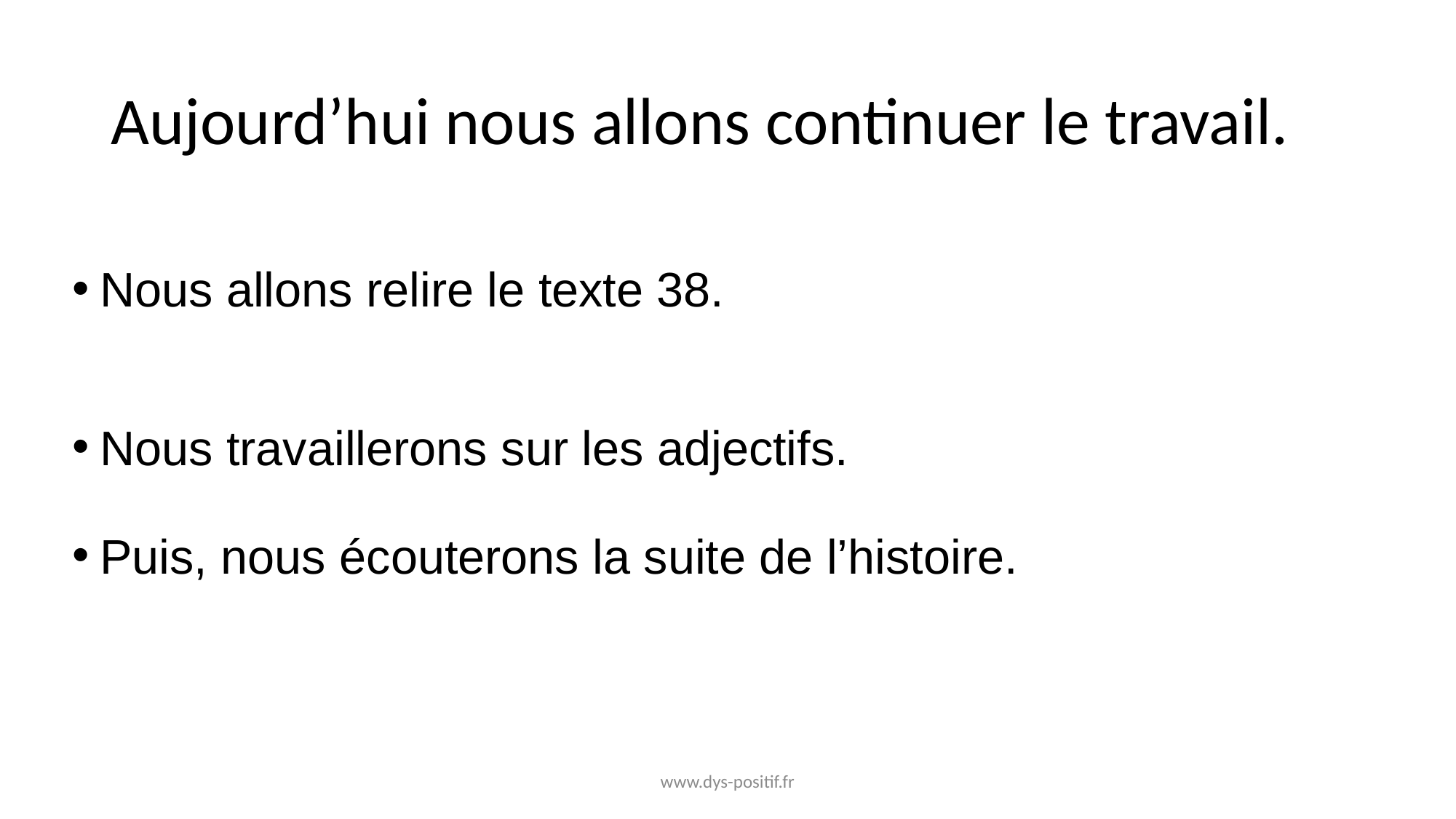

# Aujourd’hui nous allons continuer le travail.
Nous allons relire le texte 38.

Nous travaillerons sur les adjectifs.
Puis, nous écouterons la suite de l’histoire.
www.dys-positif.fr